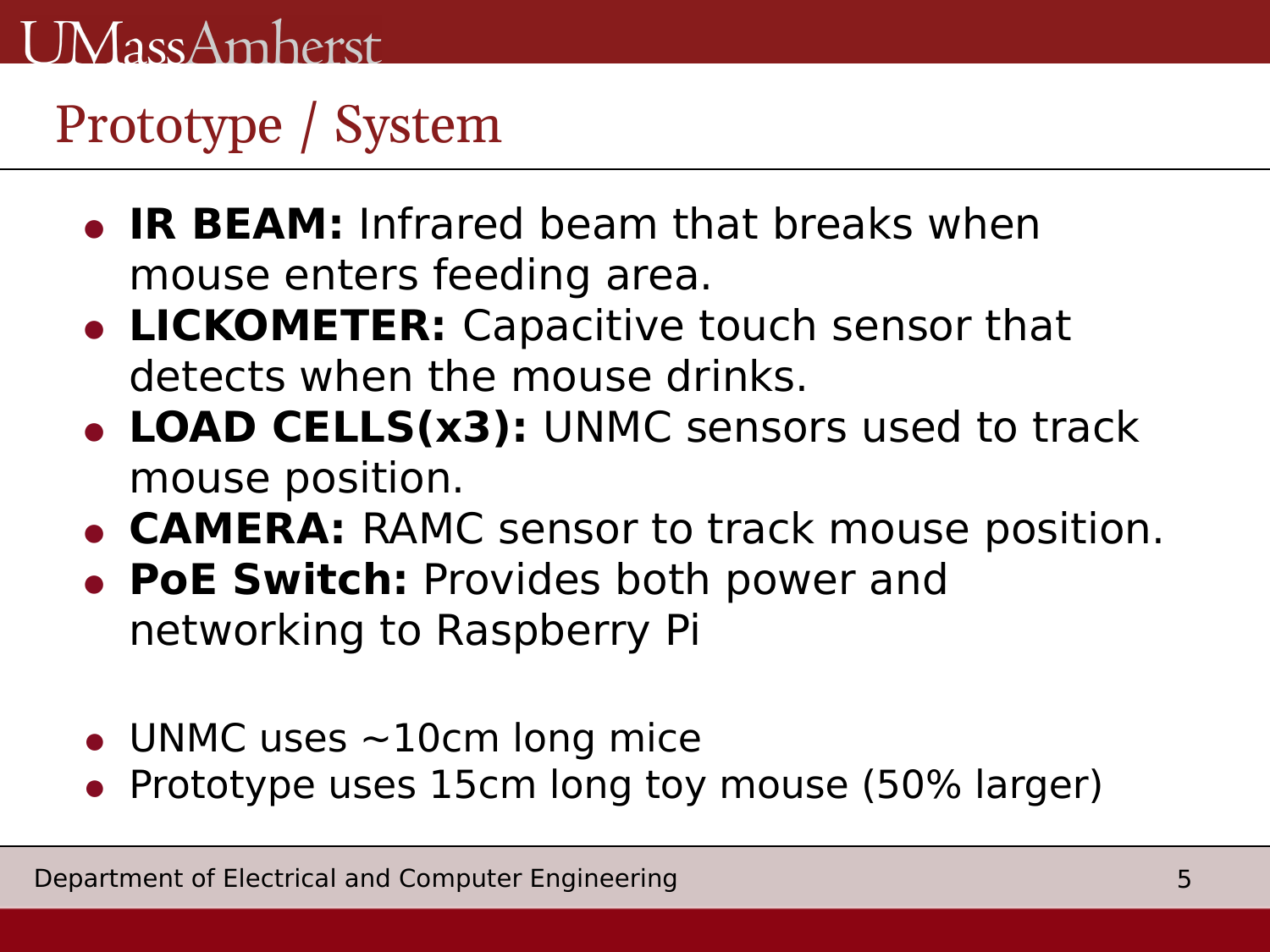

# Prototype / System
IR BEAM: Infrared beam that breaks when mouse enters feeding area.
LICKOMETER: Capacitive touch sensor that detects when the mouse drinks.
LOAD CELLS(x3): UNMC sensors used to track mouse position.
CAMERA: RAMC sensor to track mouse position.
PoE Switch: Provides both power and networking to Raspberry Pi

UNMC uses ~10cm long mice
Prototype uses 15cm long toy mouse (50% larger)